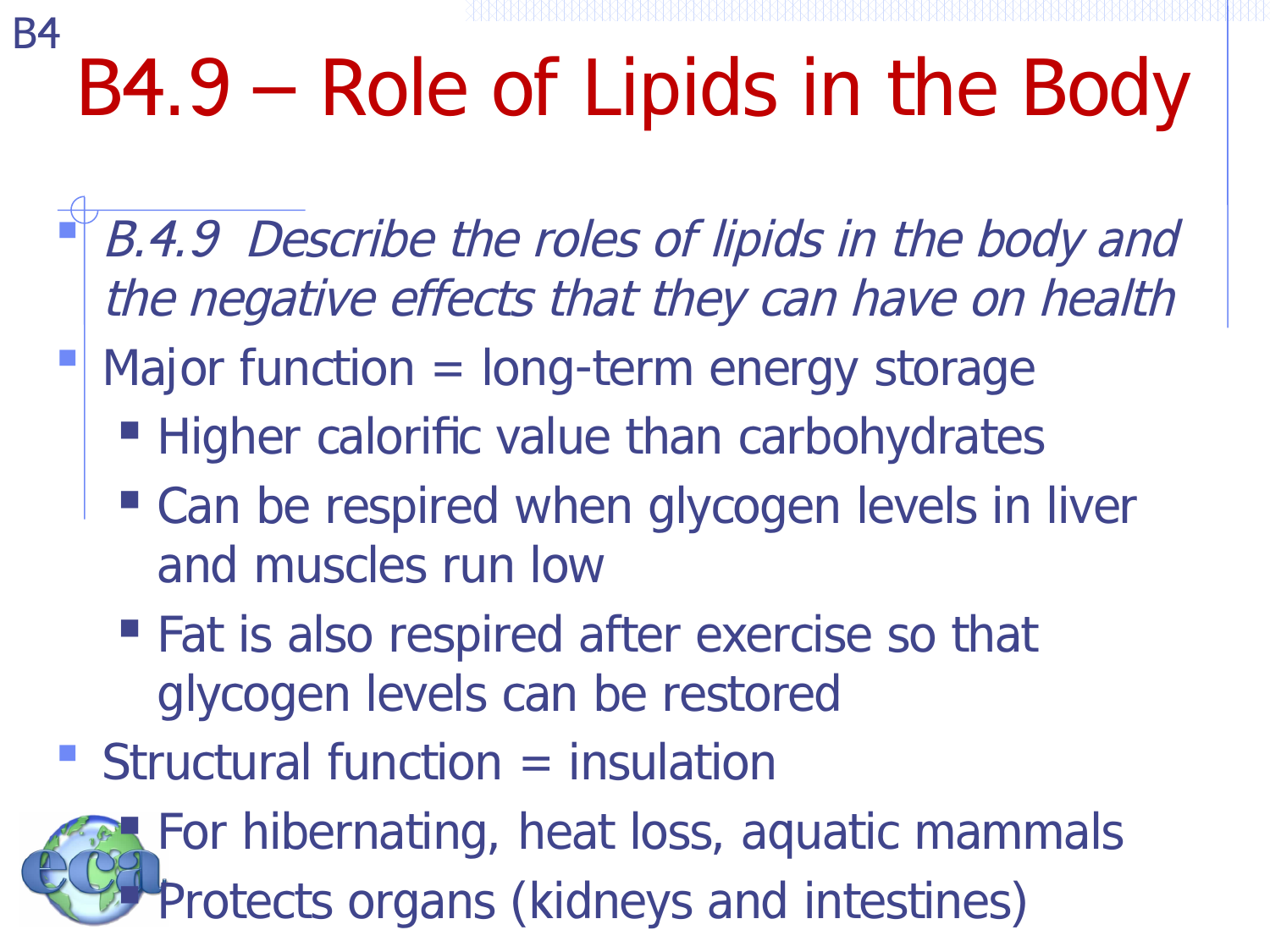

# B4.9 – Role of Lipids in the Body
B.4.9  Describe the roles of lipids in the body and the negative effects that they can have on health
Major function = long-term energy storage
Higher calorific value than carbohydrates
Can be respired when glycogen levels in liver and muscles run low
Fat is also respired after exercise so that glycogen levels can be restored
Structural function = insulation
For hibernating, heat loss, aquatic mammals
Protects organs (kidneys and intestines)